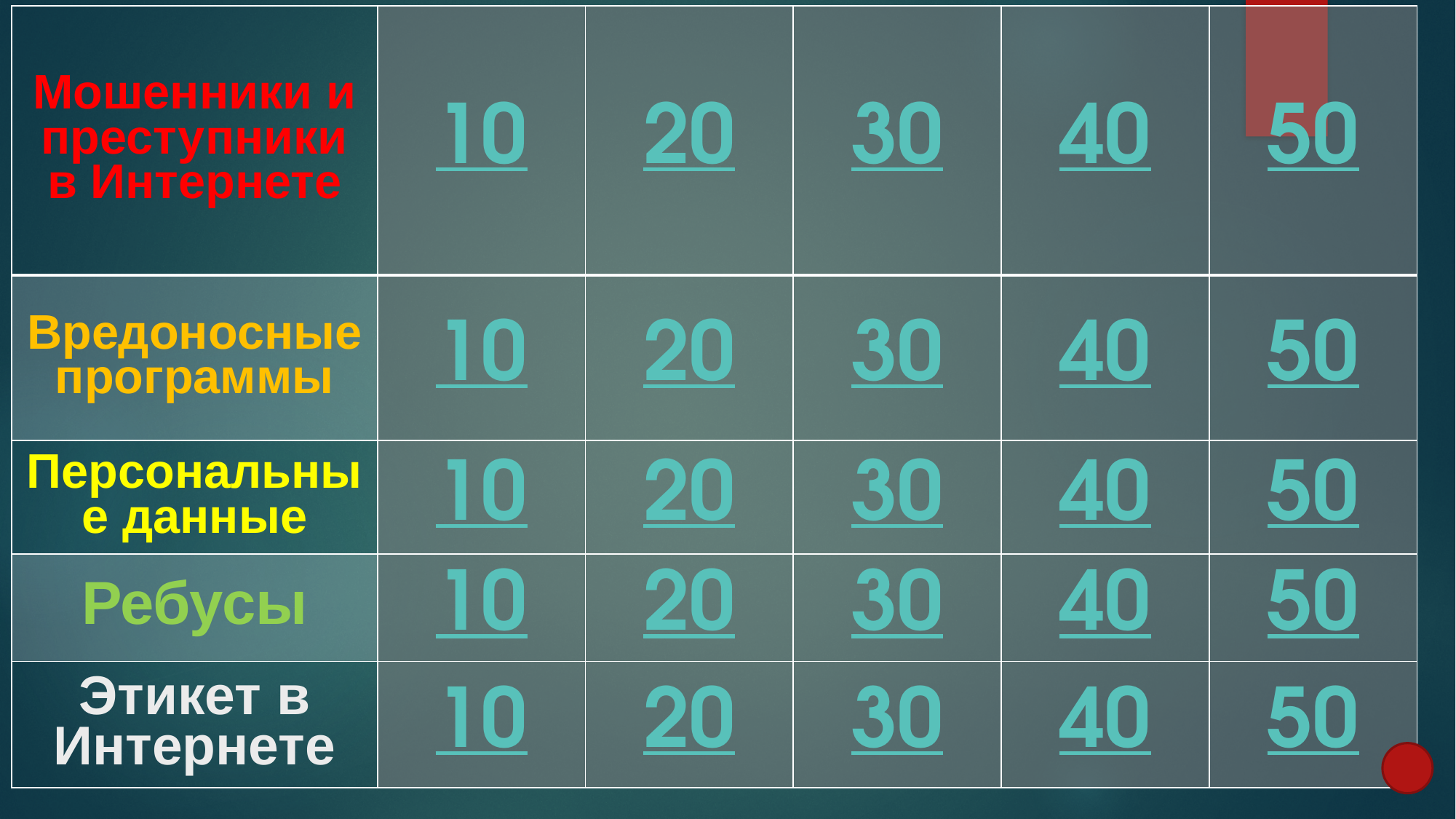

| Мошенники и преступники в Интернете | 10 | 20 | 30 | 40 | 50 |
| --- | --- | --- | --- | --- | --- |
| Вредоносные программы | 10 | 20 | 30 | 40 | 50 |
| Персональные данные | 10 | 20 | 30 | 40 | 50 |
| Ребусы | 10 | 20 | 30 | 40 | 50 |
| Этикет в Интернете | 10 | 20 | 30 | 40 | 50 |